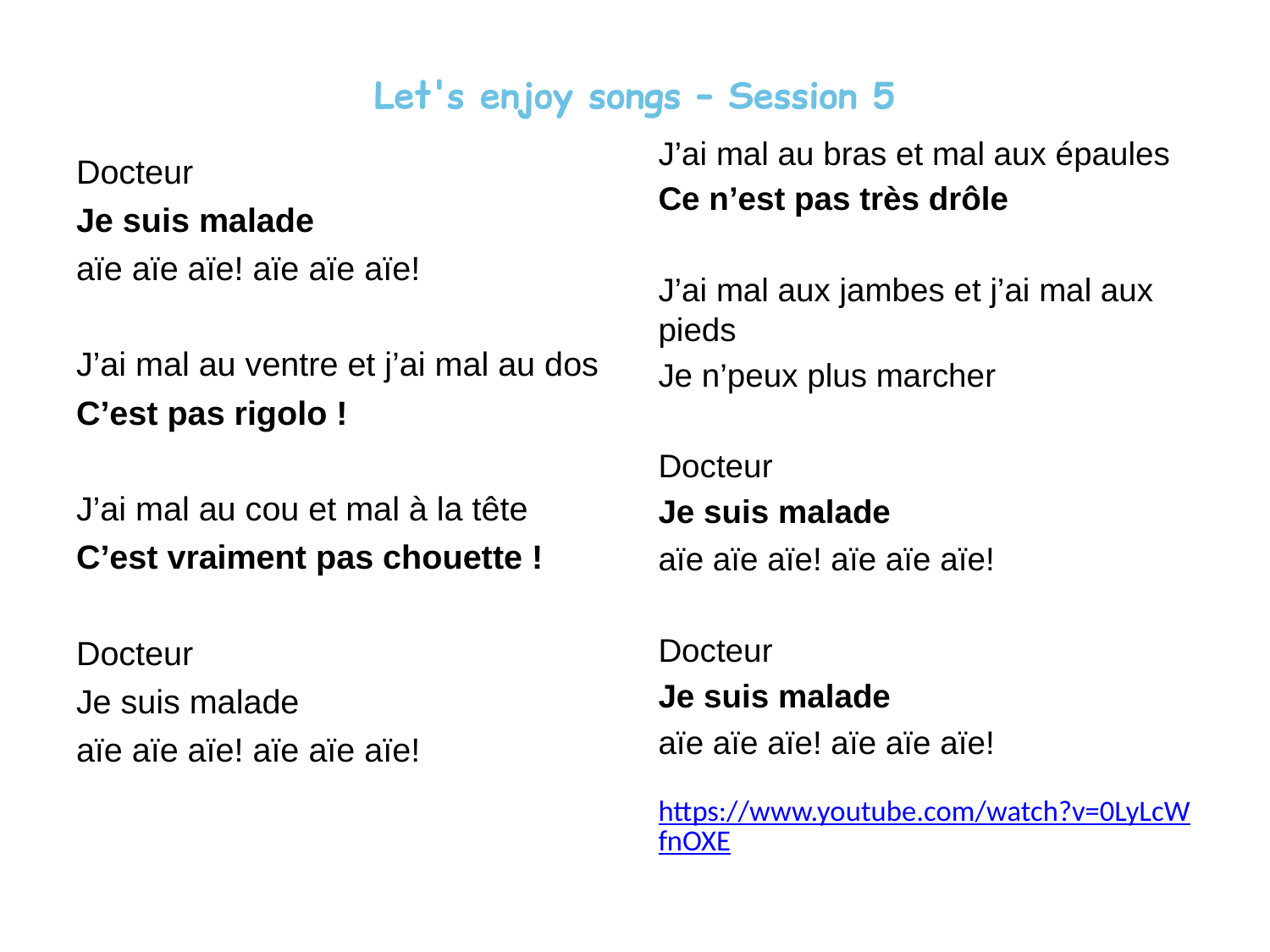

# Let's enjoy songs – Session 5
J’ai mal au bras et mal aux épaules
Ce n’est pas très drôle

J’ai mal aux jambes et j’ai mal aux pieds
Je n’peux plus marcher

Docteur
Je suis malade
aïe aïe aïe! aïe aïe aïe!

Docteur
Je suis malade
aïe aïe aïe! aïe aïe aïe!

https://www.youtube.com/watch?v=0LyLcWfnOXE
Docteur
Je suis malade
aïe aïe aïe! aïe aïe aïe!

J’ai mal au ventre et j’ai mal au dos
C’est pas rigolo !

J’ai mal au cou et mal à la tête
C’est vraiment pas chouette !

Docteur
Je suis malade
aïe aïe aïe! aïe aïe aïe!